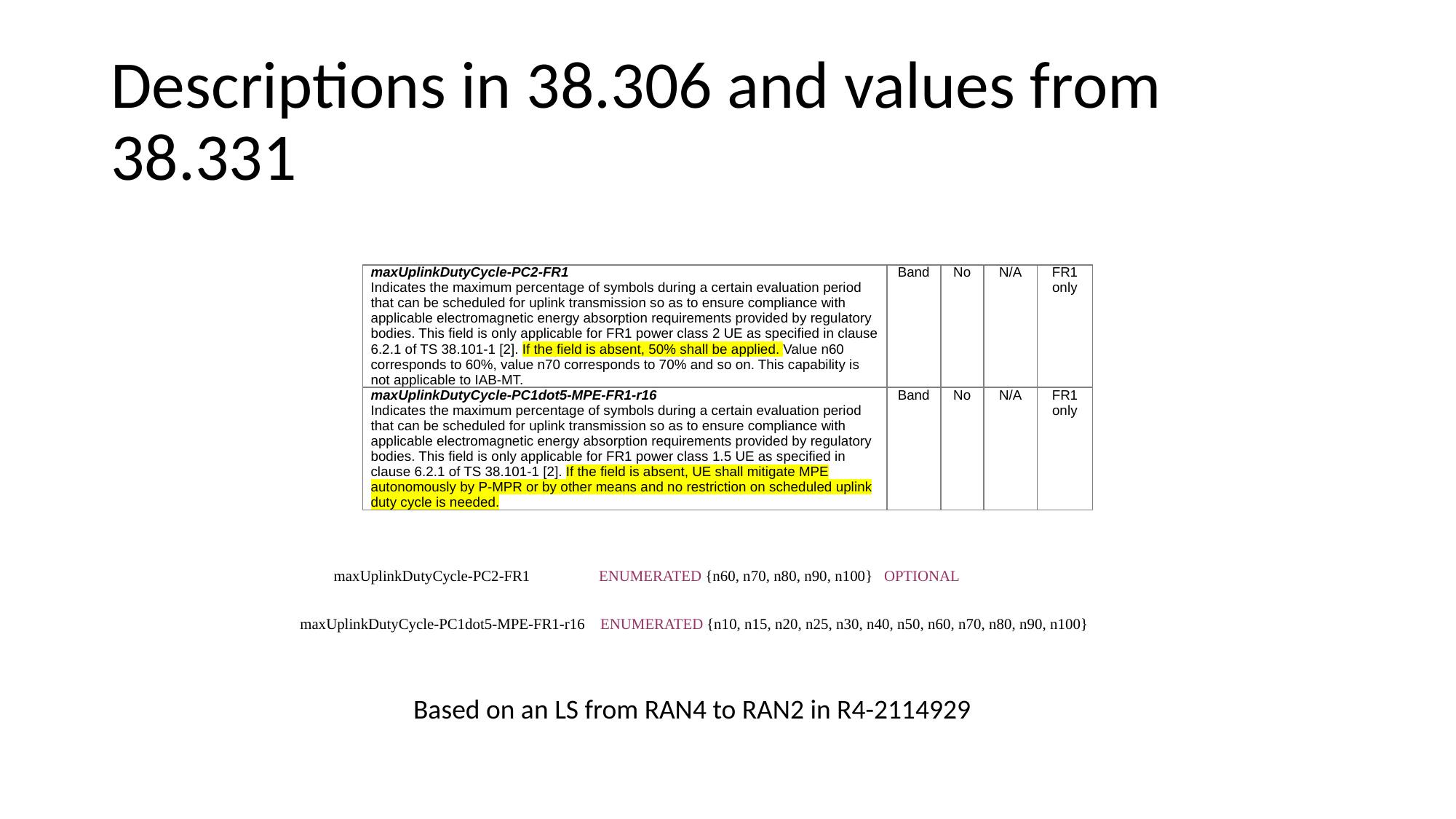

# Descriptions in 38.306 and values from 38.331
| maxUplinkDutyCycle-PC2-FR1 Indicates the maximum percentage of symbols during a certain evaluation period that can be scheduled for uplink transmission so as to ensure compliance with applicable electromagnetic energy absorption requirements provided by regulatory bodies. This field is only applicable for FR1 power class 2 UE as specified in clause 6.2.1 of TS 38.101-1 [2]. If the field is absent, 50% shall be applied. Value n60 corresponds to 60%, value n70 corresponds to 70% and so on. This capability is not applicable to IAB-MT. | Band | No | N/A | FR1 only |
| --- | --- | --- | --- | --- |
| maxUplinkDutyCycle-PC1dot5-MPE-FR1-r16 Indicates the maximum percentage of symbols during a certain evaluation period that can be scheduled for uplink transmission so as to ensure compliance with applicable electromagnetic energy absorption requirements provided by regulatory bodies. This field is only applicable for FR1 power class 1.5 UE as specified in clause 6.2.1 of TS 38.101-1 [2]. If the field is absent, UE shall mitigate MPE autonomously by P-MPR or by other means and no restriction on scheduled uplink duty cycle is needed. | Band | No | N/A | FR1 only |
 maxUplinkDutyCycle-PC2-FR1                  ENUMERATED {n60, n70, n80, n90, n100}   OPTIONAL
 maxUplinkDutyCycle-PC1dot5-MPE-FR1-r16    ENUMERATED {n10, n15, n20, n25, n30, n40, n50, n60, n70, n80, n90, n100}
Based on an LS from RAN4 to RAN2 in R4-2114929